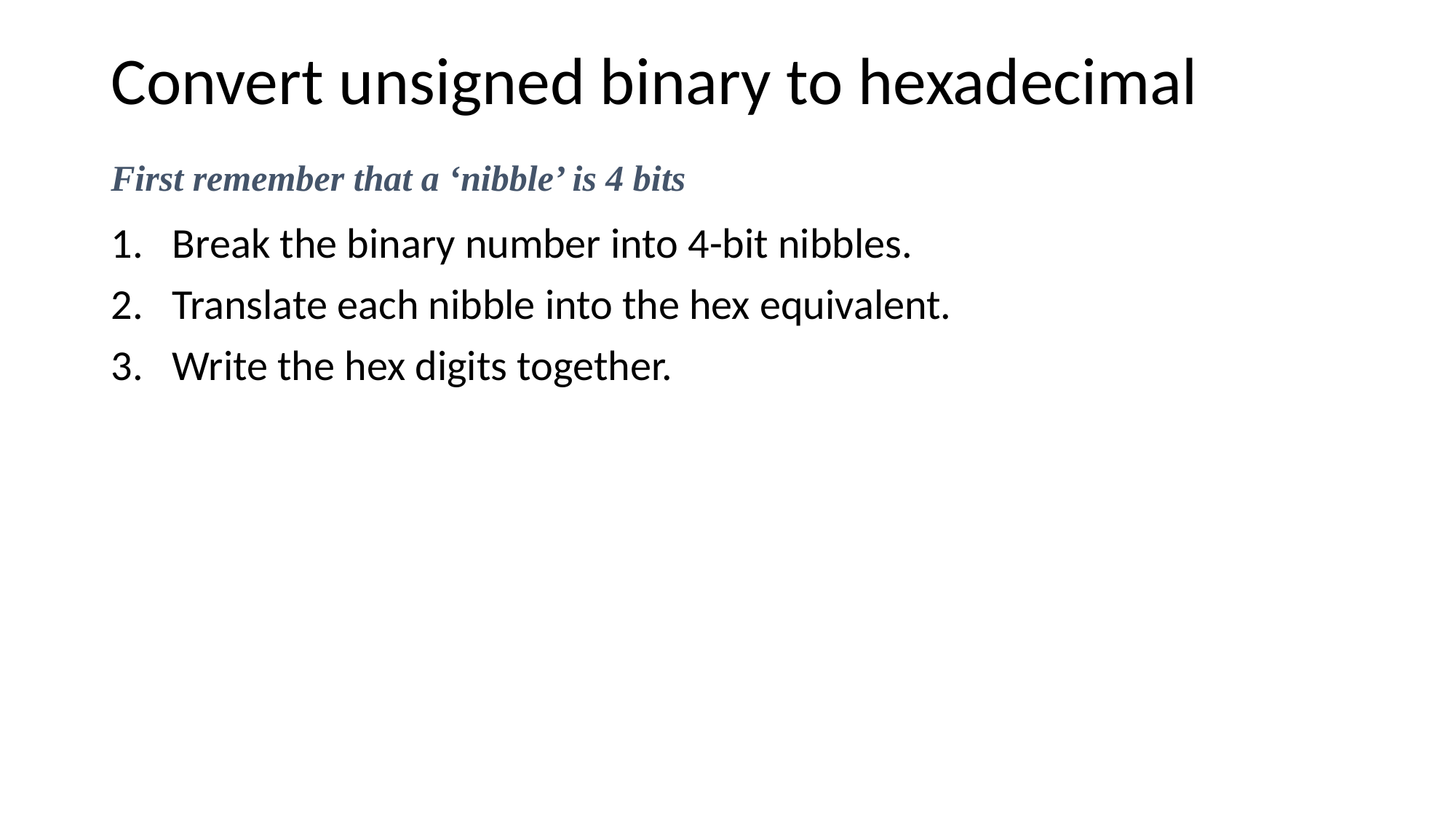

# Convert unsigned binary to hexadecimal
First remember that a ‘nibble’ is 4 bits

Break the binary number into 4-bit nibbles.
Translate each nibble into the hex equivalent.
Write the hex digits together.